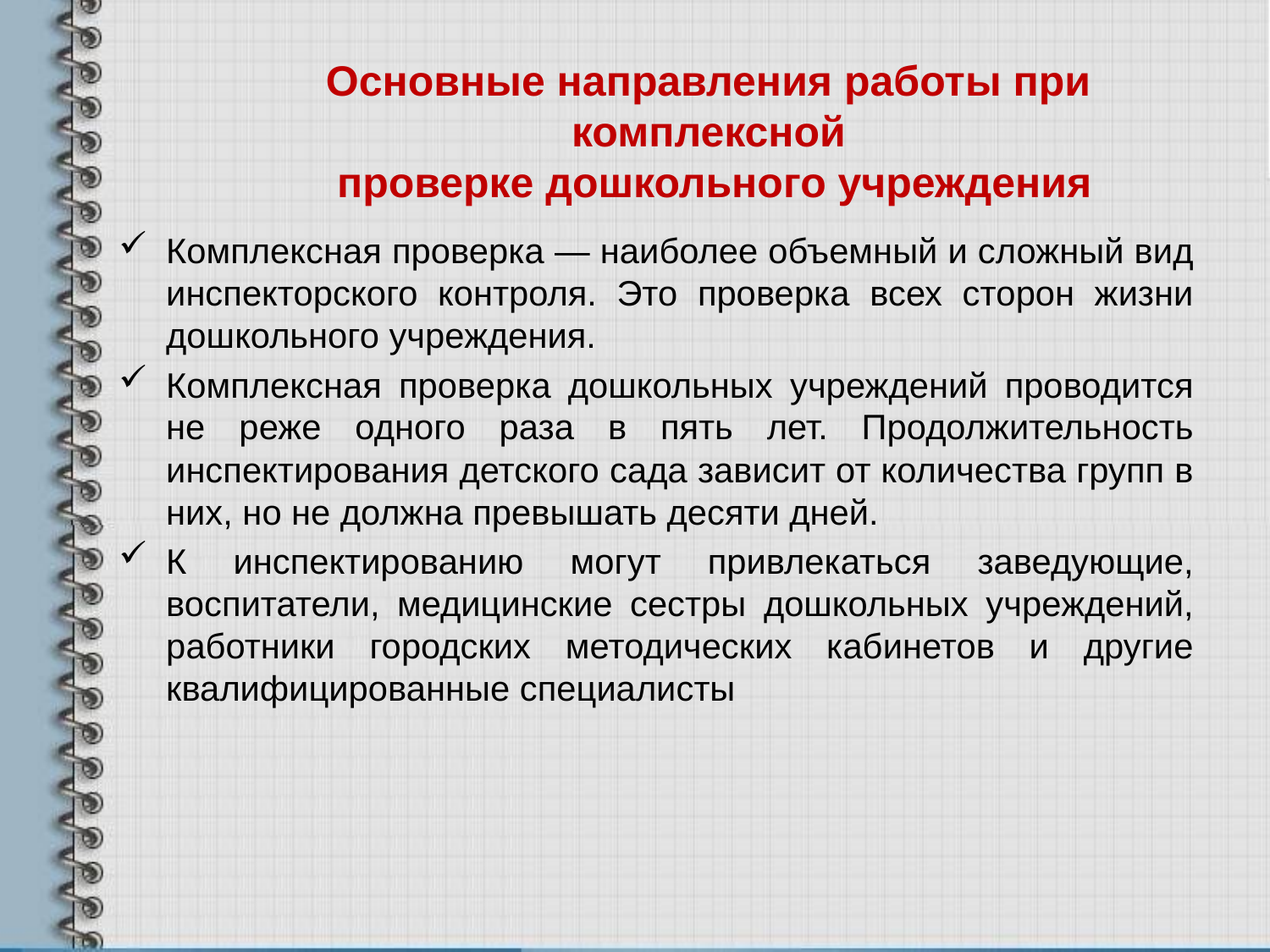

# Основные направления работы при комплексной проверке дошкольного учреждения
Комплексная проверка — наиболее объемный и сложный вид инспекторского контроля. Это проверка всех сторон жизни дошкольного учреждения.
Комплексная проверка дошкольных учреждений проводится не реже одного раза в пять лет. Продолжительность инспектирования детского сада зависит от количества групп в них, но не должна превышать десяти дней.
К инспектированию могут привлекаться заведующие, воспитатели, медицинские сестры дошкольных учреждений, работники городских методических кабинетов и другие квалифицированные специалисты